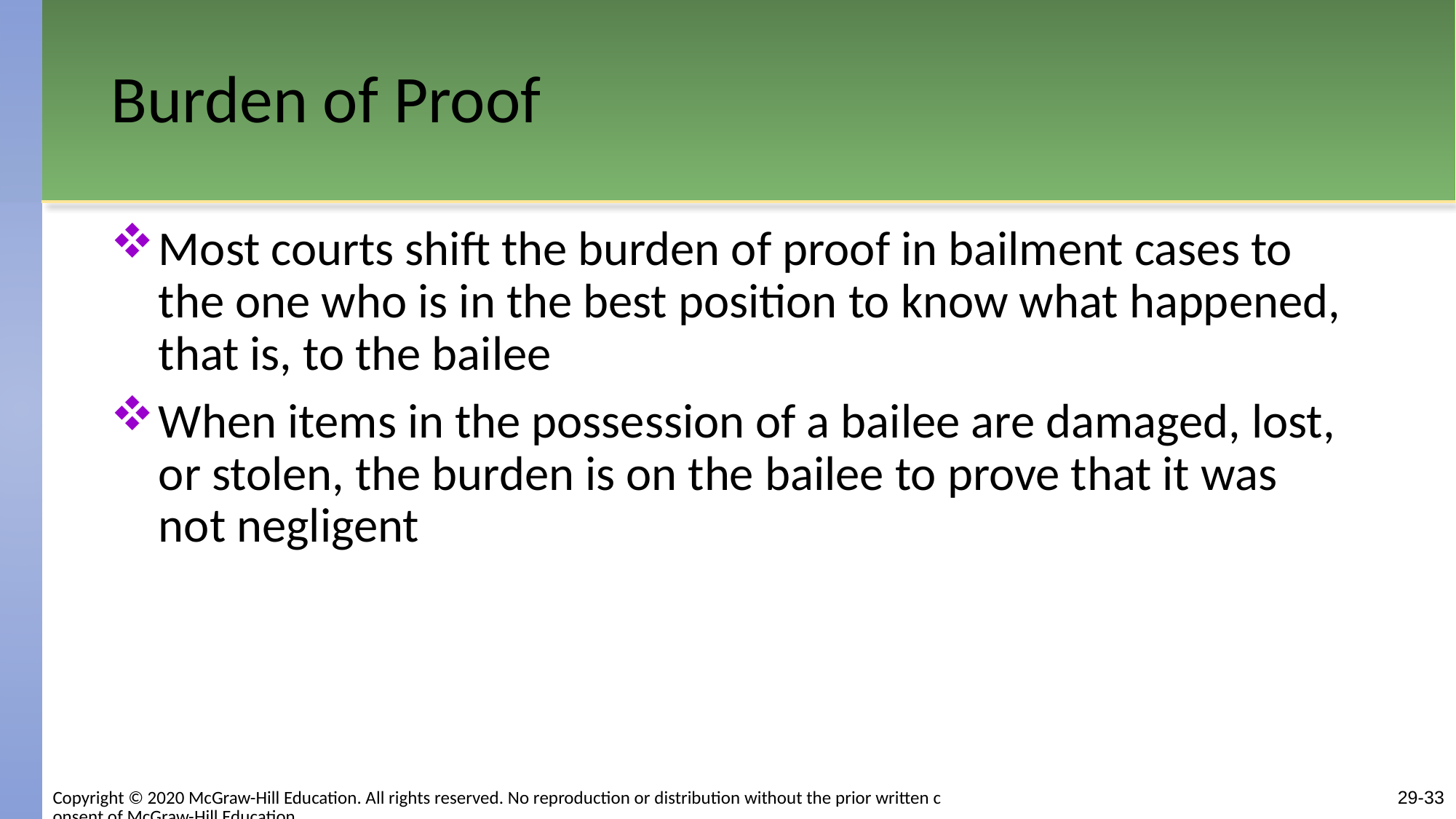

# Burden of Proof
Most courts shift the burden of proof in bailment cases to the one who is in the best position to know what happened, that is, to the bailee
When items in the possession of a bailee are damaged, lost, or stolen, the burden is on the bailee to prove that it was not negligent

Copyright © 2020 McGraw-Hill Education. All rights reserved. No reproduction or distribution without the prior written consent of McGraw-Hill Education.
29-33